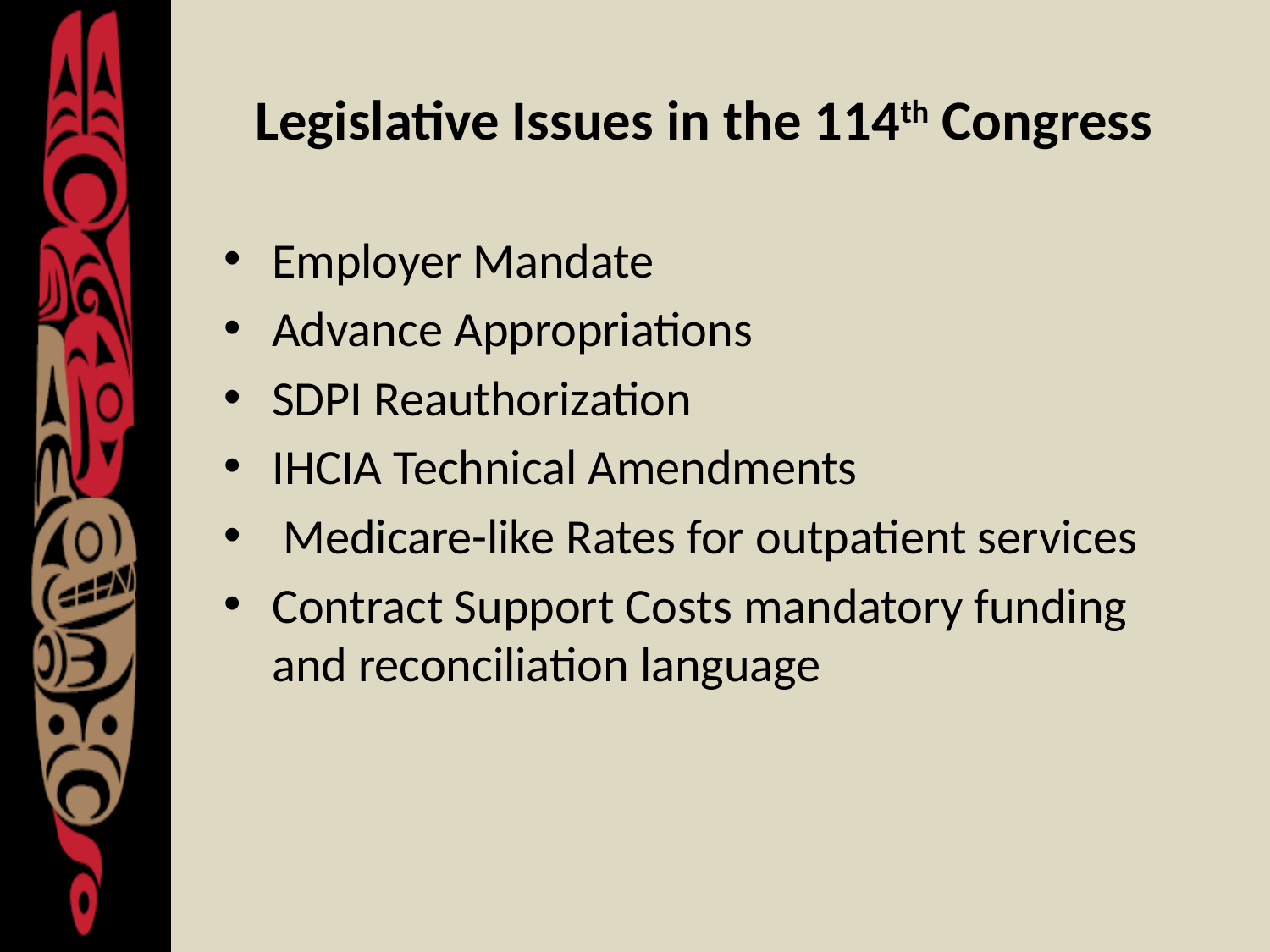

# Legislative Issues in the 114th Congress
Employer Mandate
Advance Appropriations
SDPI Reauthorization
IHCIA Technical Amendments
 Medicare-like Rates for outpatient services
Contract Support Costs mandatory funding and reconciliation language